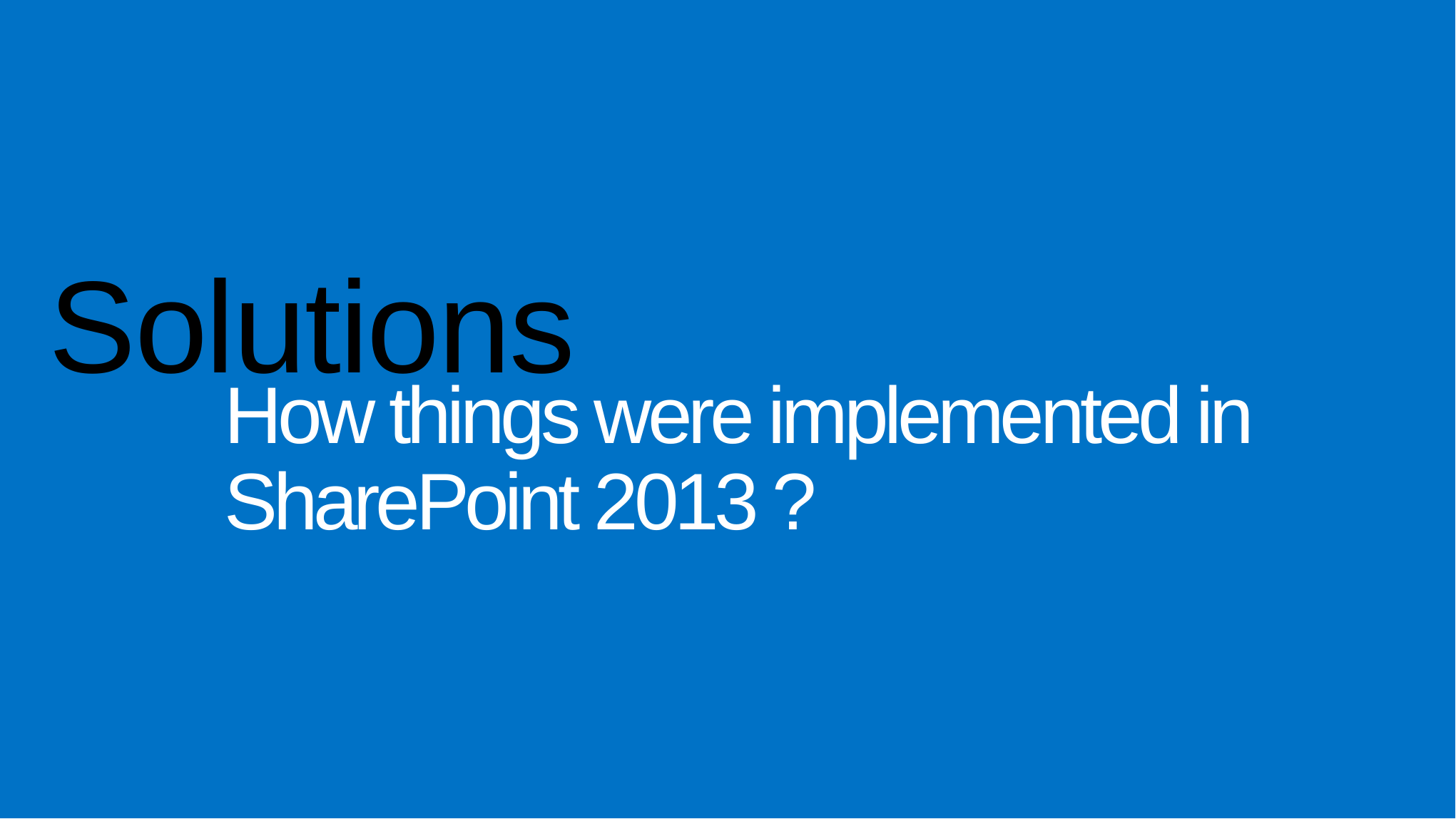

# Solutions
How things were implemented in SharePoint 2013 ?